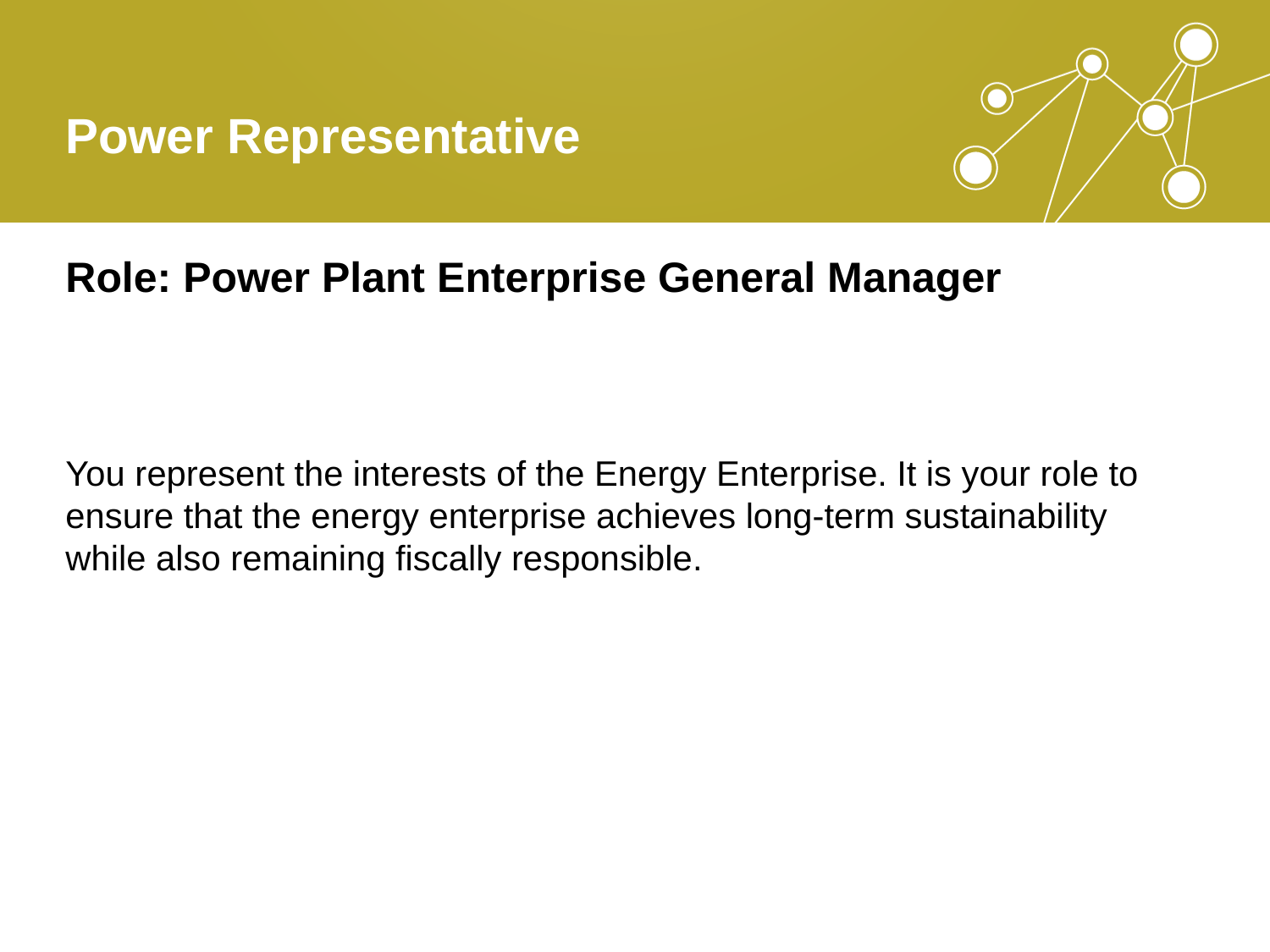

# Power Representative
Role: Power Plant Enterprise General Manager
You represent the interests of the Energy Enterprise. It is your role to ensure that the energy enterprise achieves long-term sustainability while also remaining fiscally responsible.